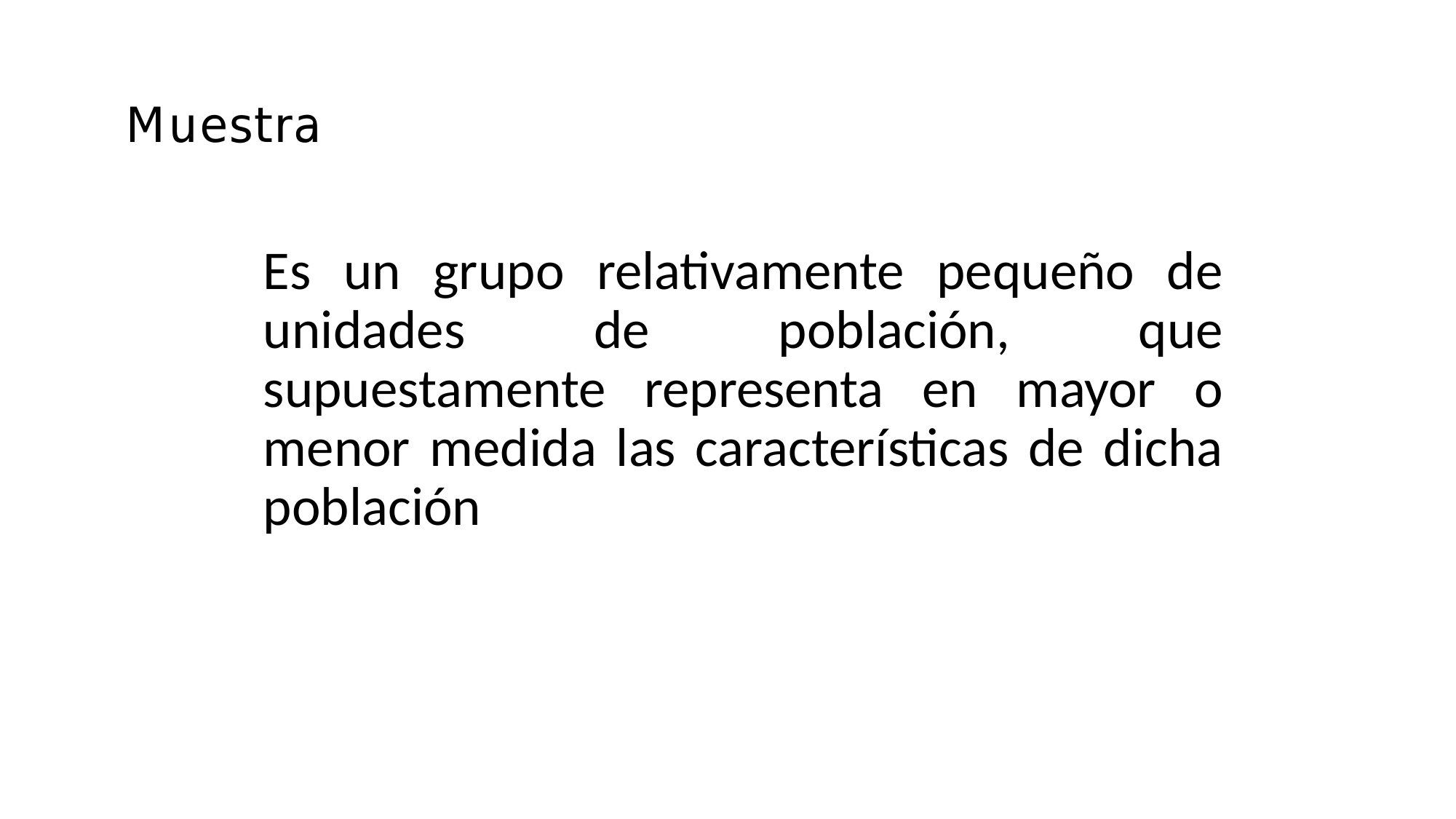

# Muestra
Es un grupo relativamente pequeño de unidades de población, que supuestamente representa en mayor o menor medida las características de dicha población